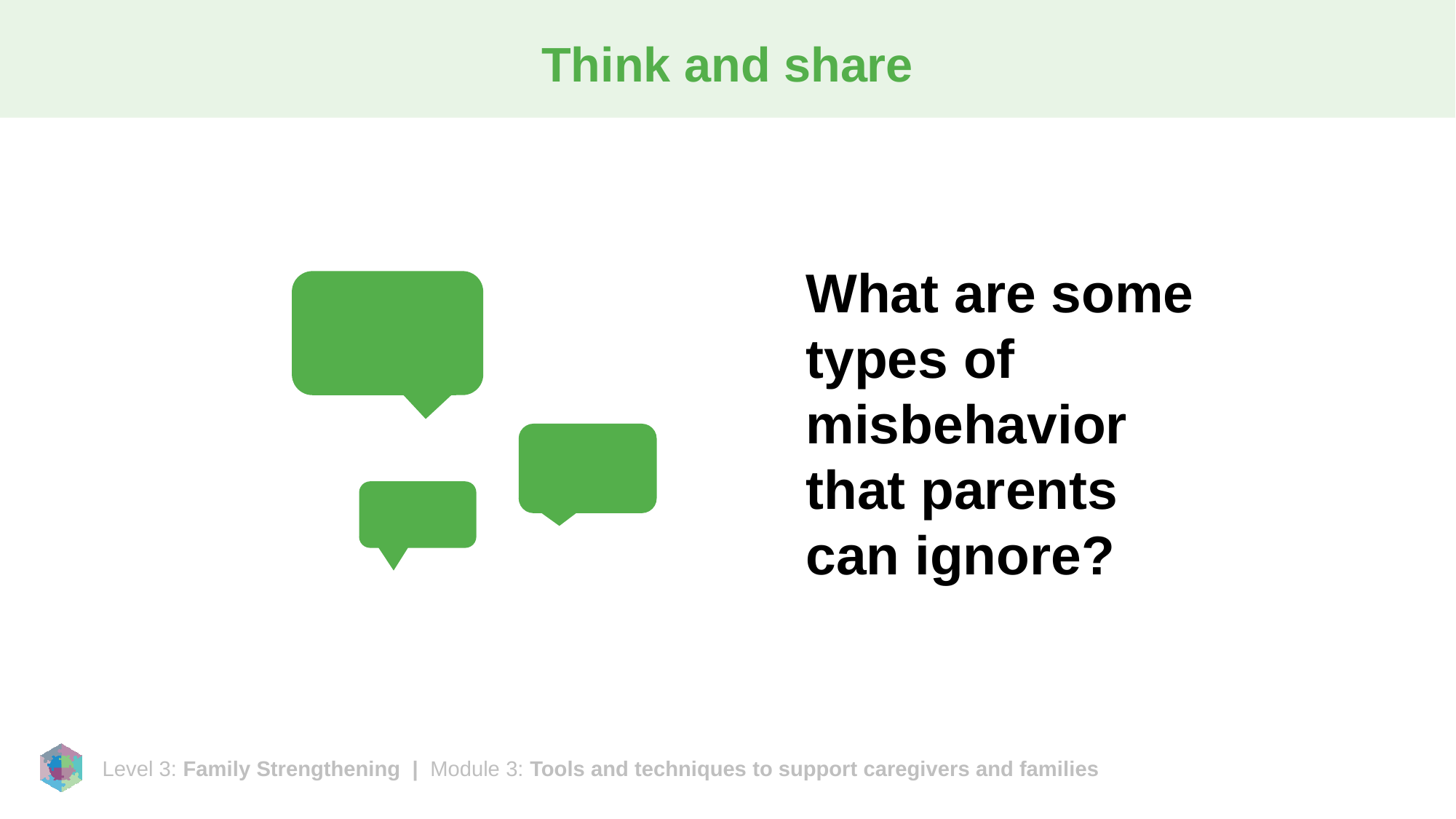

# Think and share
What are some types of misbehavior that parents can ignore?